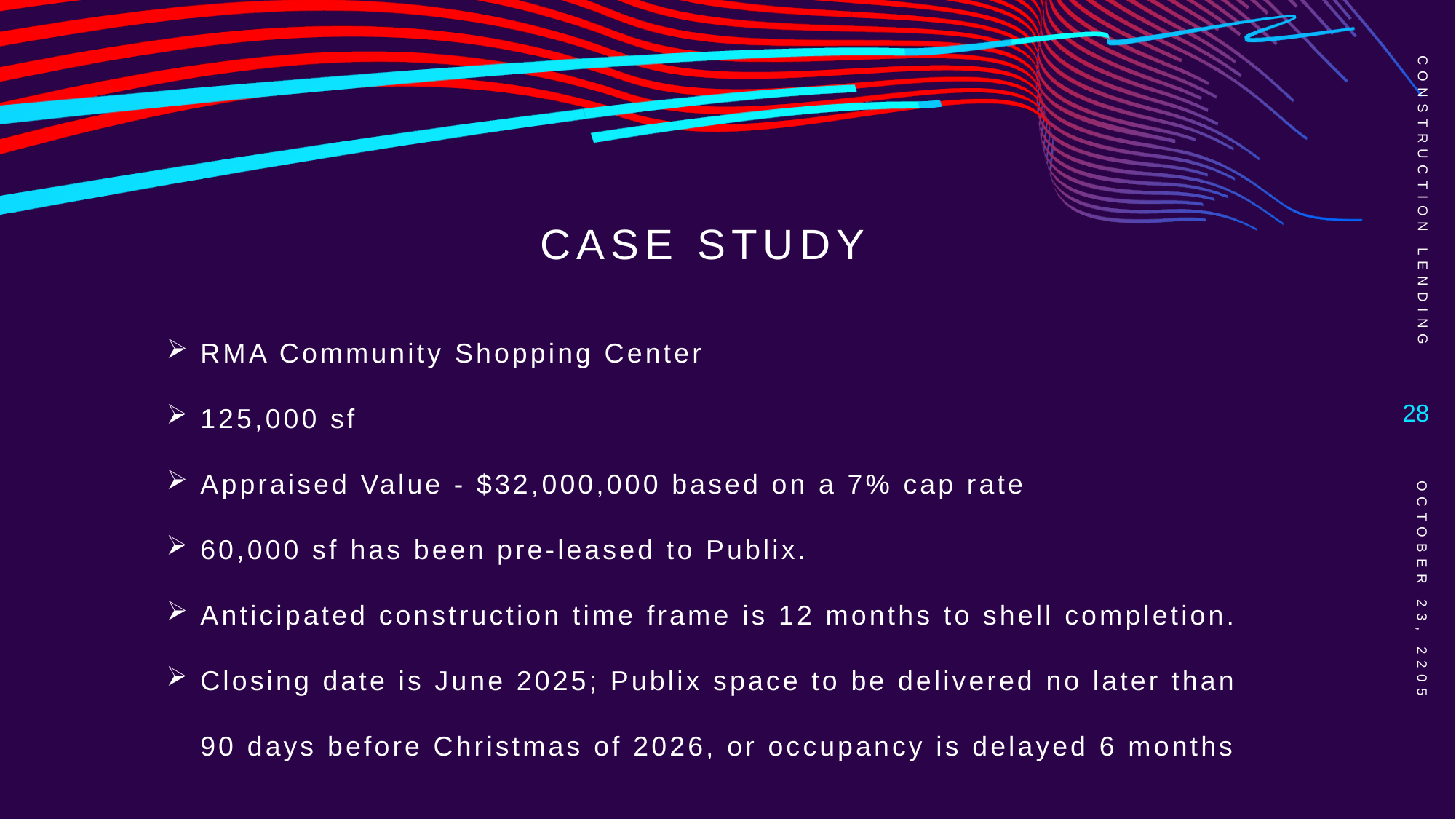

Construction lending
# Case Study
RMA Community Shopping Center
125,000 sf
Appraised Value - $32,000,000 based on a 7% cap rate
60,000 sf has been pre-leased to Publix.
Anticipated construction time frame is 12 months to shell completion.
Closing date is June 2025; Publix space to be delivered no later than 90 days before Christmas of 2026, or occupancy is delayed 6 months
28
October 23, 2205